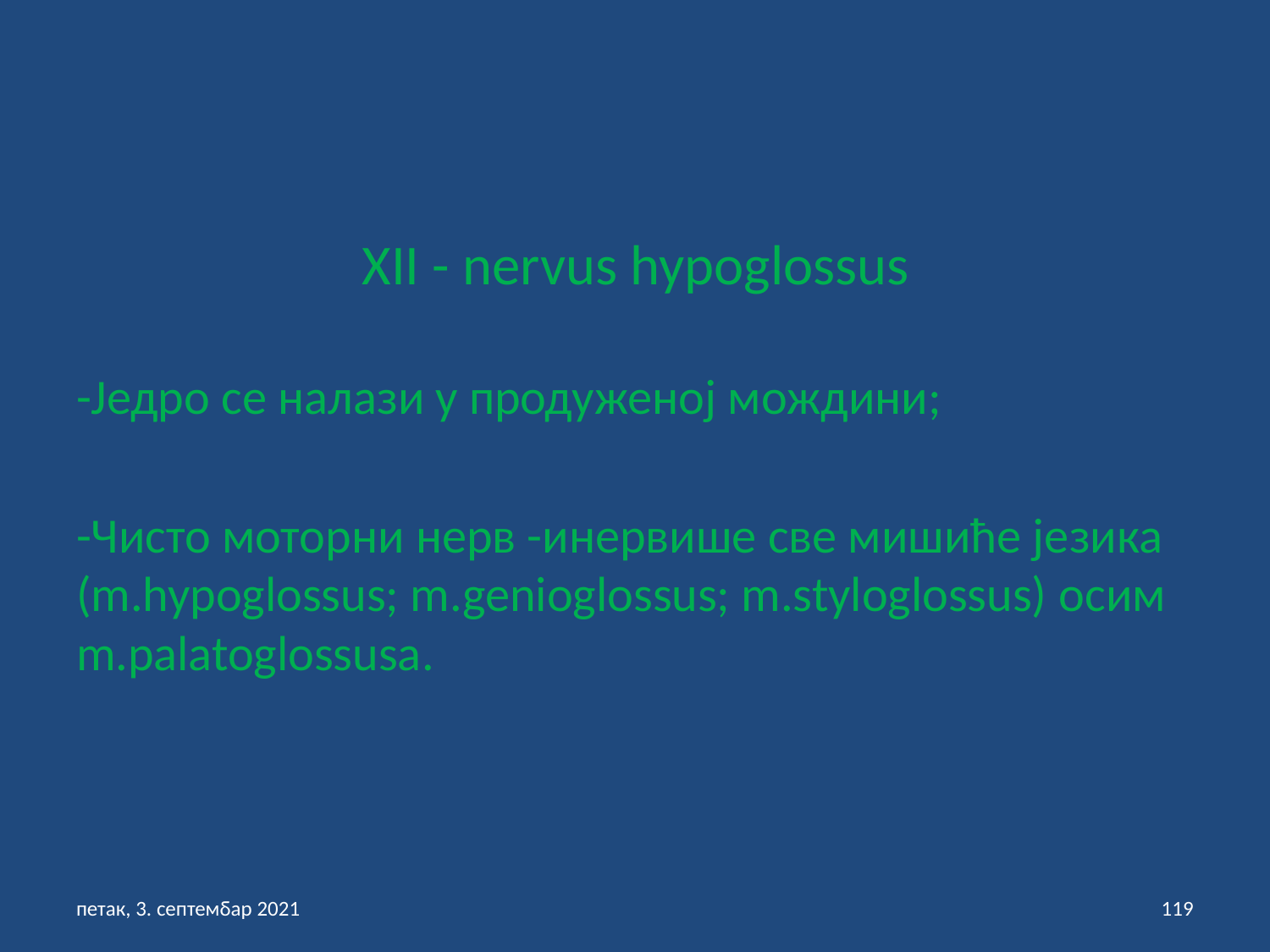

XII - nervus hypoglossus

-Једро се налази у продуженој мождини;

-Чисто моторни нерв -инервише све мишиће језика (m.hypoglossus; m.genioglossus; m.styloglossus) осим m.palatoglossusa.

петак, 3. септембар 2021
119